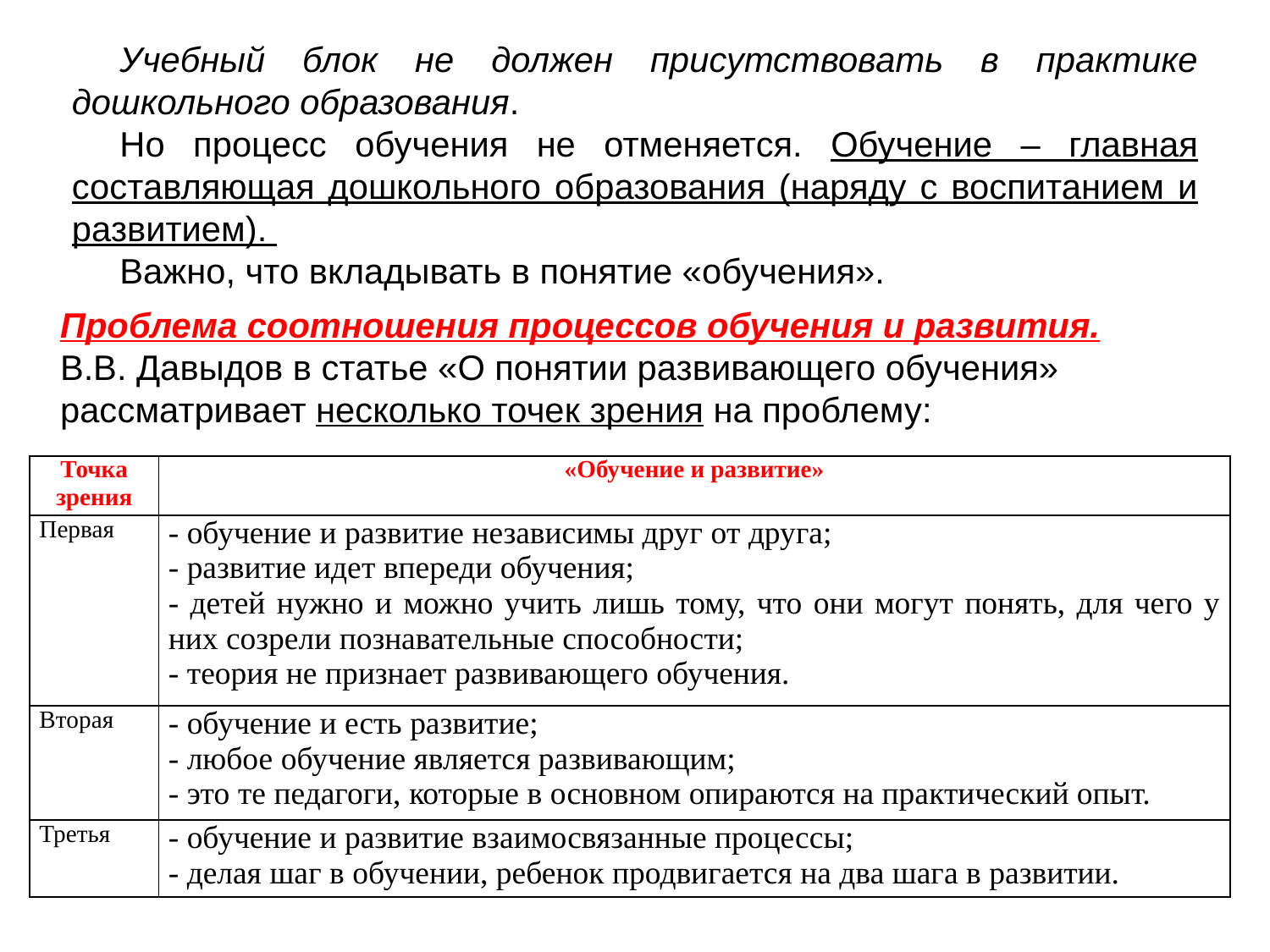

Учебный блок не должен присутствовать в практике дошкольного образования.
Но процесс обучения не отменяется. Обучение – главная составляющая дошкольного образования (наряду с воспитанием и развитием).
Важно, что вкладывать в понятие «обучения».
Проблема соотношения процессов обучения и развития.
В.В. Давыдов в статье «О понятии развивающего обучения»
рассматривает несколько точек зрения на проблему:

| Точка зрения | «Обучение и развитие» |
| --- | --- |
| Первая | - обучение и развитие независимы друг от друга; - развитие идет впереди обучения; - детей нужно и можно учить лишь тому, что они могут понять, для чего у них созрели познавательные способности; - теория не признает развивающего обучения. |
| Вторая | - обучение и есть развитие; - любое обучение является развивающим; - это те педагоги, которые в основном опираются на практический опыт. |
| Третья | - обучение и развитие взаимосвязанные процессы; - делая шаг в обучении, ребенок продвигается на два шага в развитии. |